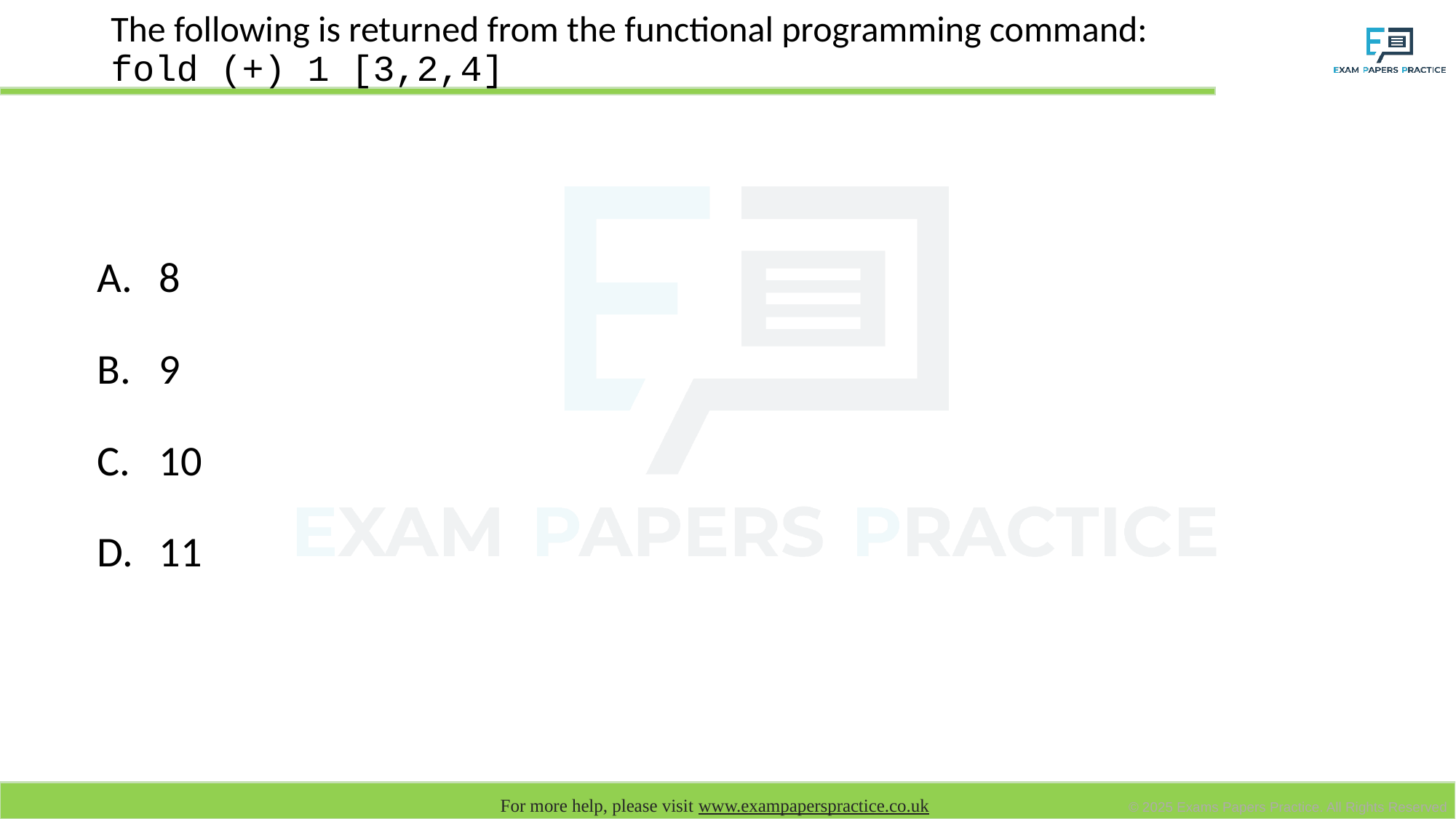

# The following is returned from the functional programming command: fold (+) 1 [3,2,4]
8
9
10
11